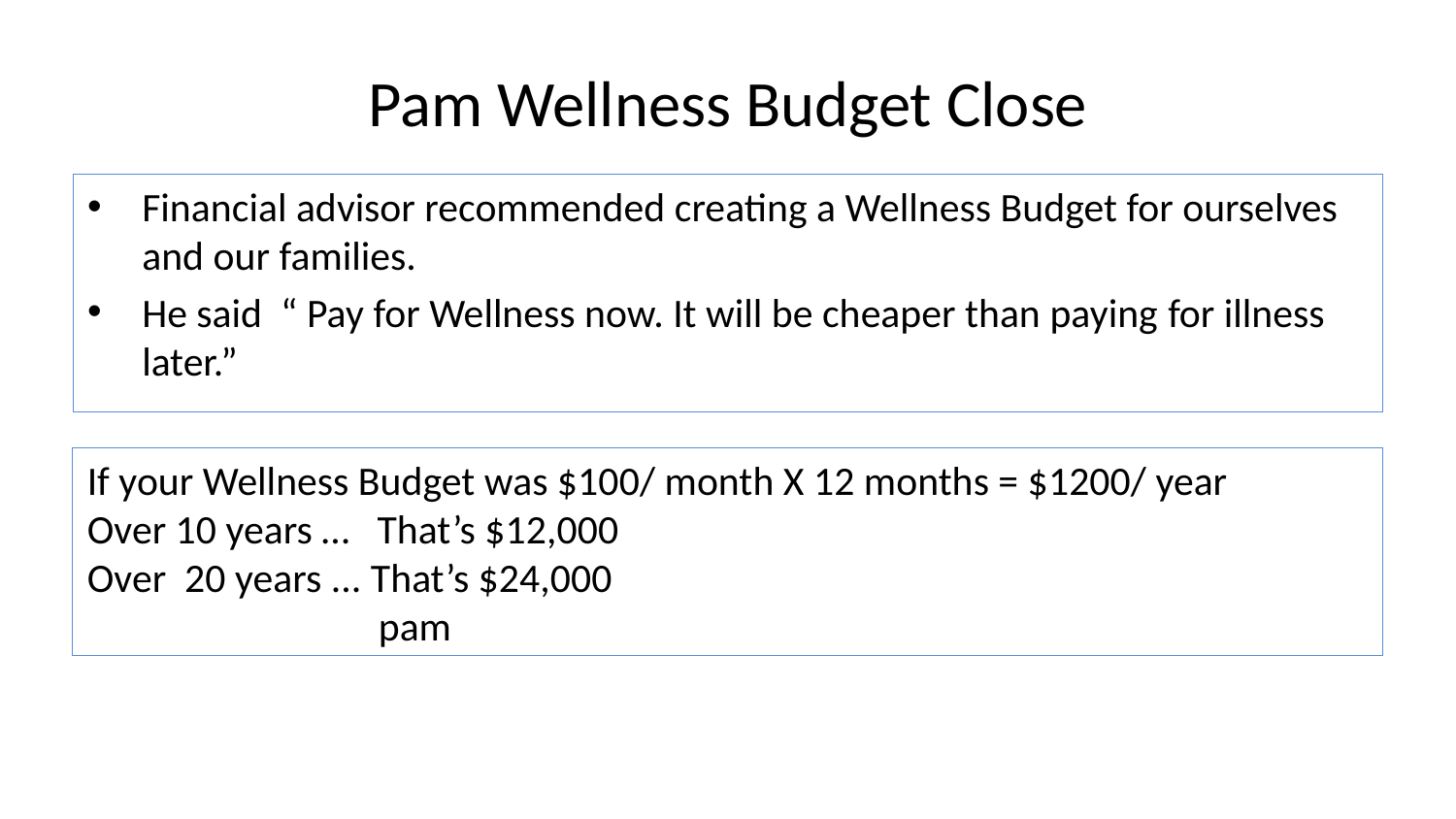

# Pam Wellness Budget Close
Financial advisor recommended creating a Wellness Budget for ourselves and our families.
He said  “ Pay for Wellness now. It will be cheaper than paying for illness later.”

If your Wellness Budget was $100/ month X 12 months = $1200/ year
Over 10 years …   That’s $12,000
Over  20 years ... That’s $24,000							pam